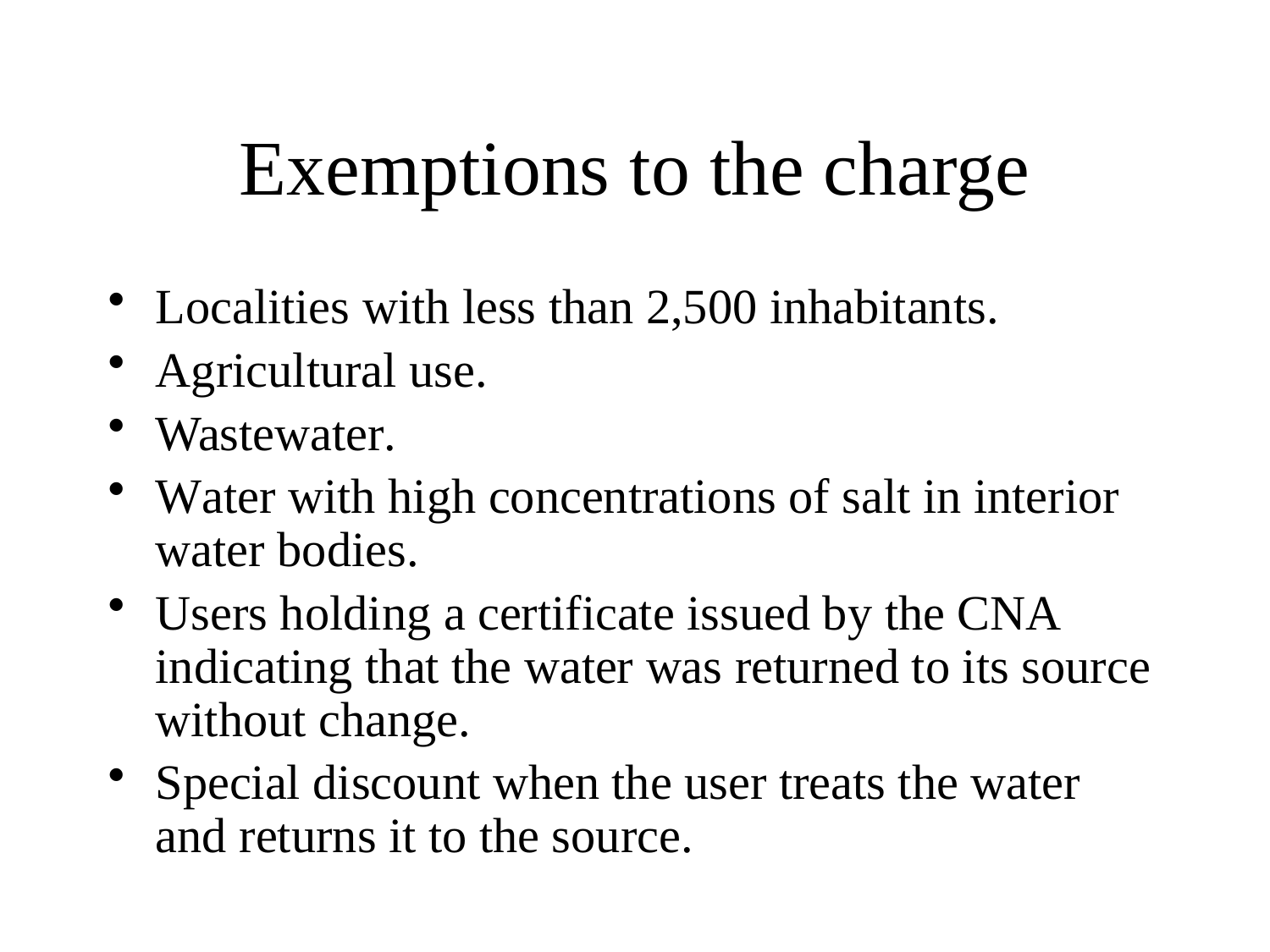

# Exemptions to the charge
Localities with less than 2,500 inhabitants.
Agricultural use.
Wastewater.
Water with high concentrations of salt in interior water bodies.
Users holding a certificate issued by the CNA indicating that the water was returned to its source without change.
Special discount when the user treats the water and returns it to the source.